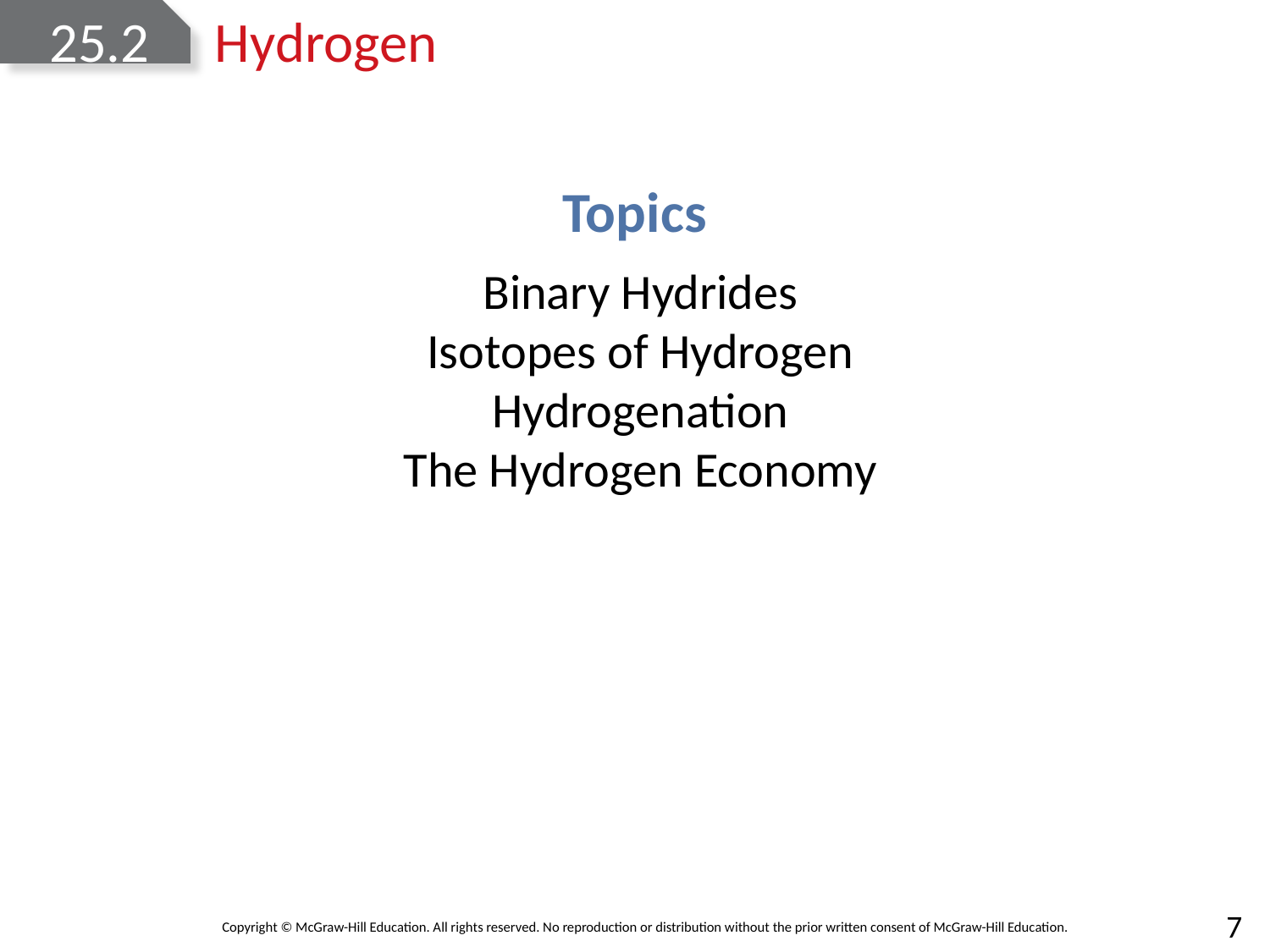

# 25.2 Hydrogen
Topics
Binary Hydrides
Isotopes of Hydrogen
Hydrogenation
The Hydrogen Economy